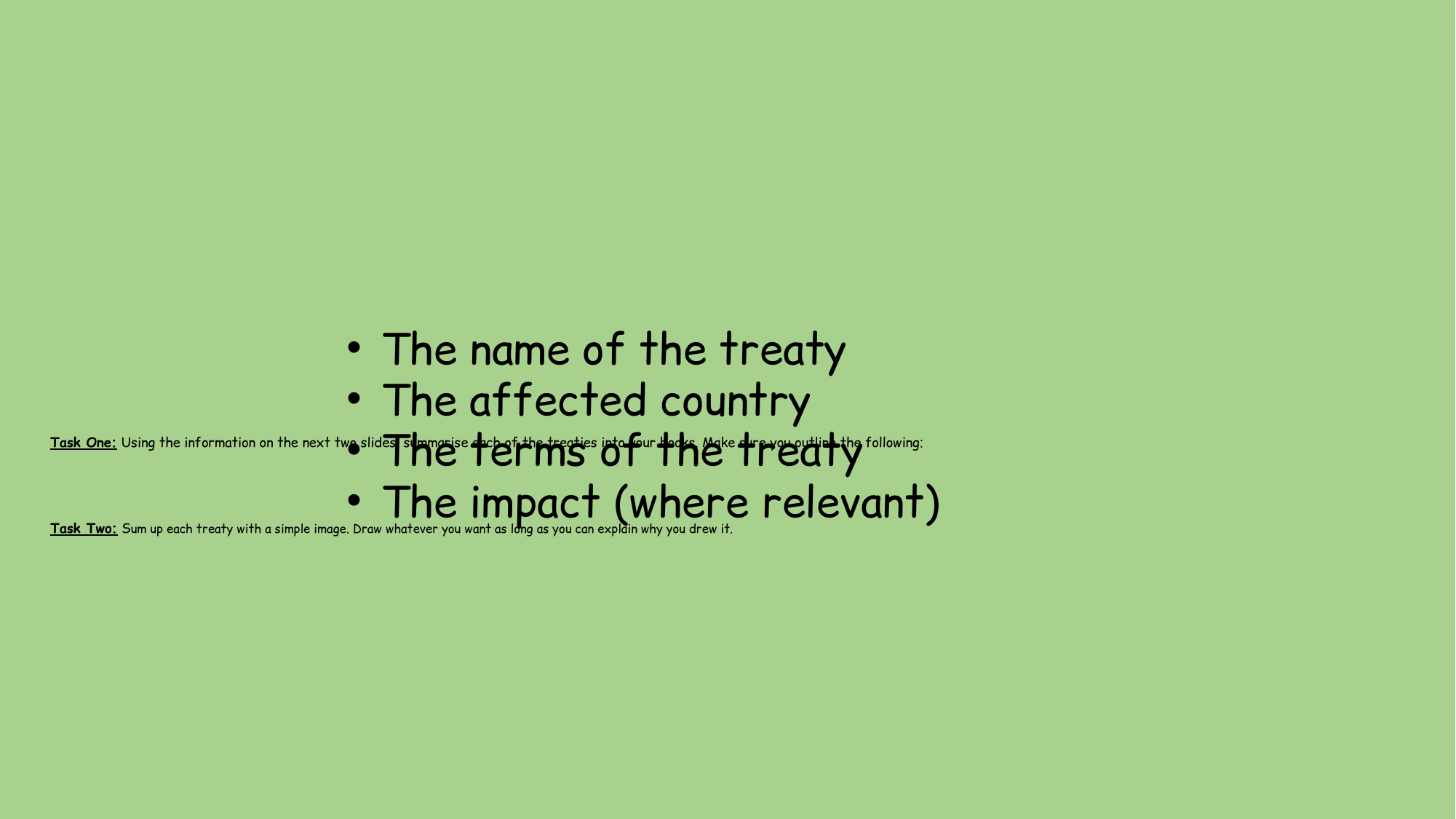

The name of the treaty
The affected country
The terms of the treaty
The impact (where relevant)
# Task One: Using the information on the next two slides, summarise each of the treaties into your books. Make sure you outline the following: Task Two: Sum up each treaty with a simple image. Draw whatever you want as long as you can explain why you drew it.